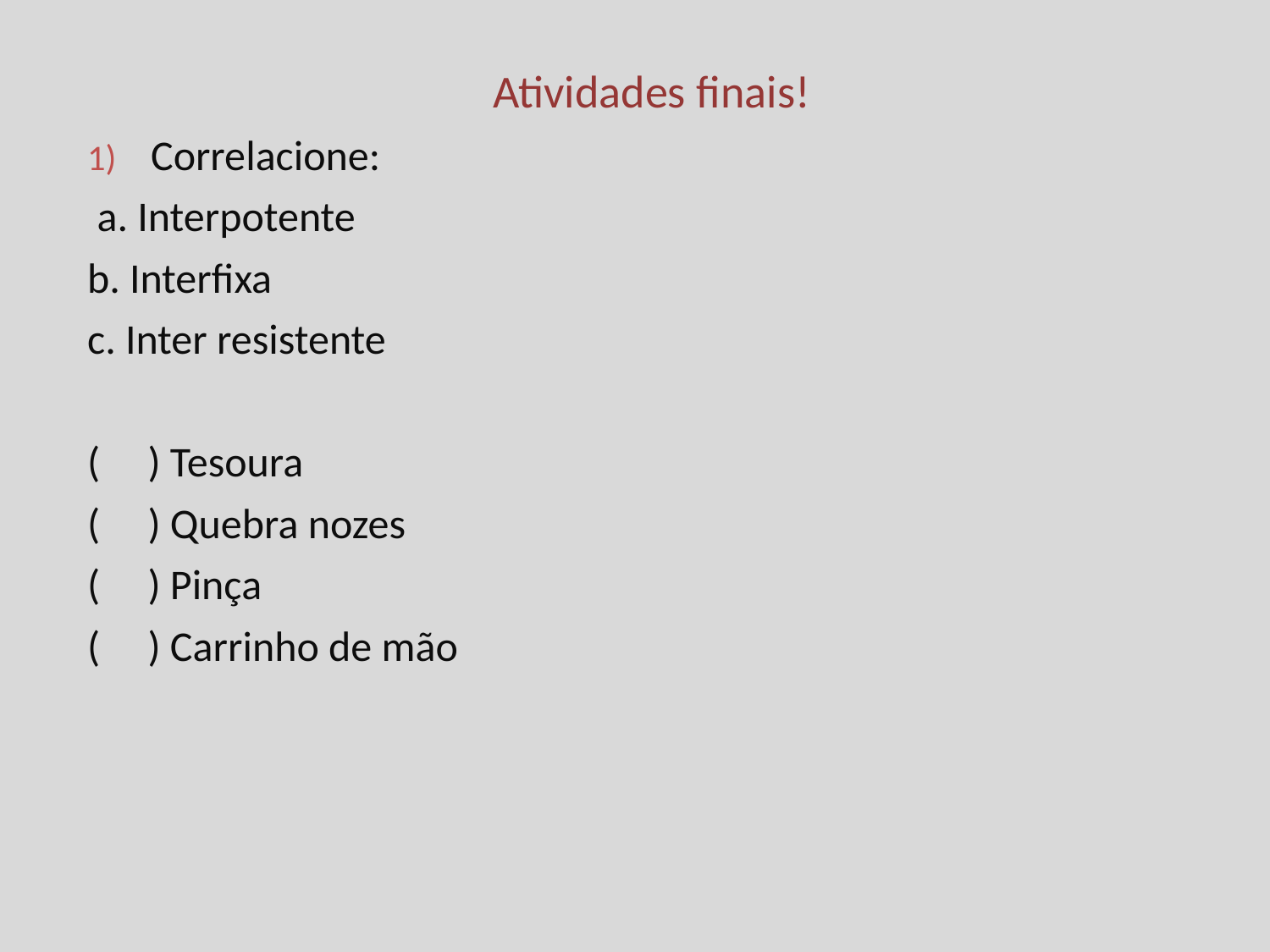

Atividades finais!
Correlacione:
 a. Interpotente
b. Interfixa
c. Inter resistente

(     ) Tesoura
(     ) Quebra nozes
(     ) Pinça
(     ) Carrinho de mão

.